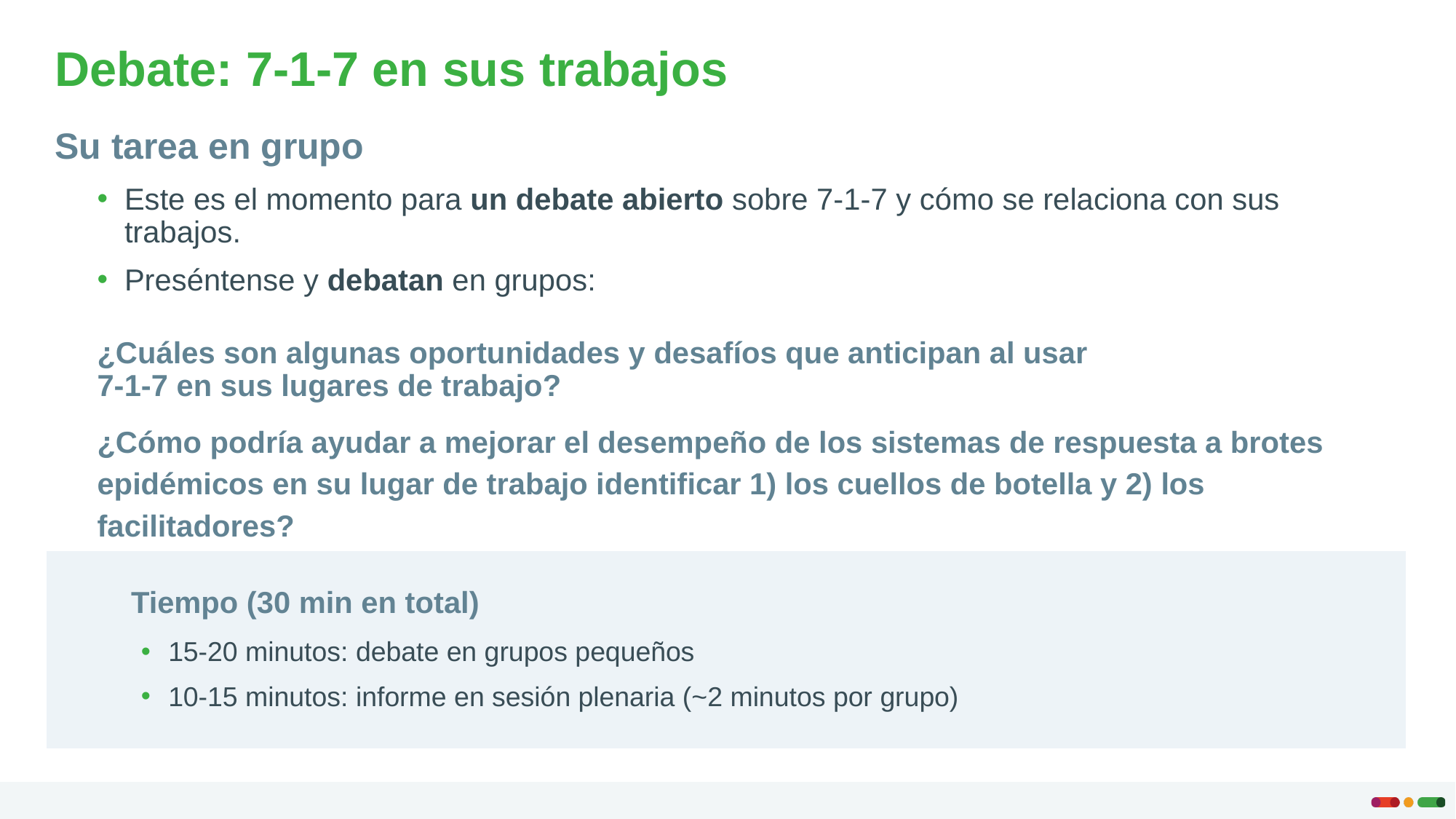

# Debate: 7-1-7 en sus trabajos
Su tarea en grupo
Este es el momento para un debate abierto sobre 7-1-7 y cómo se relaciona con sus trabajos.
Preséntense y debatan en grupos:

¿Cuáles son algunas oportunidades y desafíos que anticipan al usar
7-1-7 en sus lugares de trabajo?  ​

¿Cómo podría ayudar a mejorar el desempeño de los sistemas de respuesta a brotes epidémicos en su lugar de trabajo identificar 1) los cuellos de botella y 2) los facilitadores?

Tiempo (30 min en total)
15-20 minutos: debate en grupos pequeños
10-15 minutos: informe en sesión plenaria (~2 minutos por grupo)